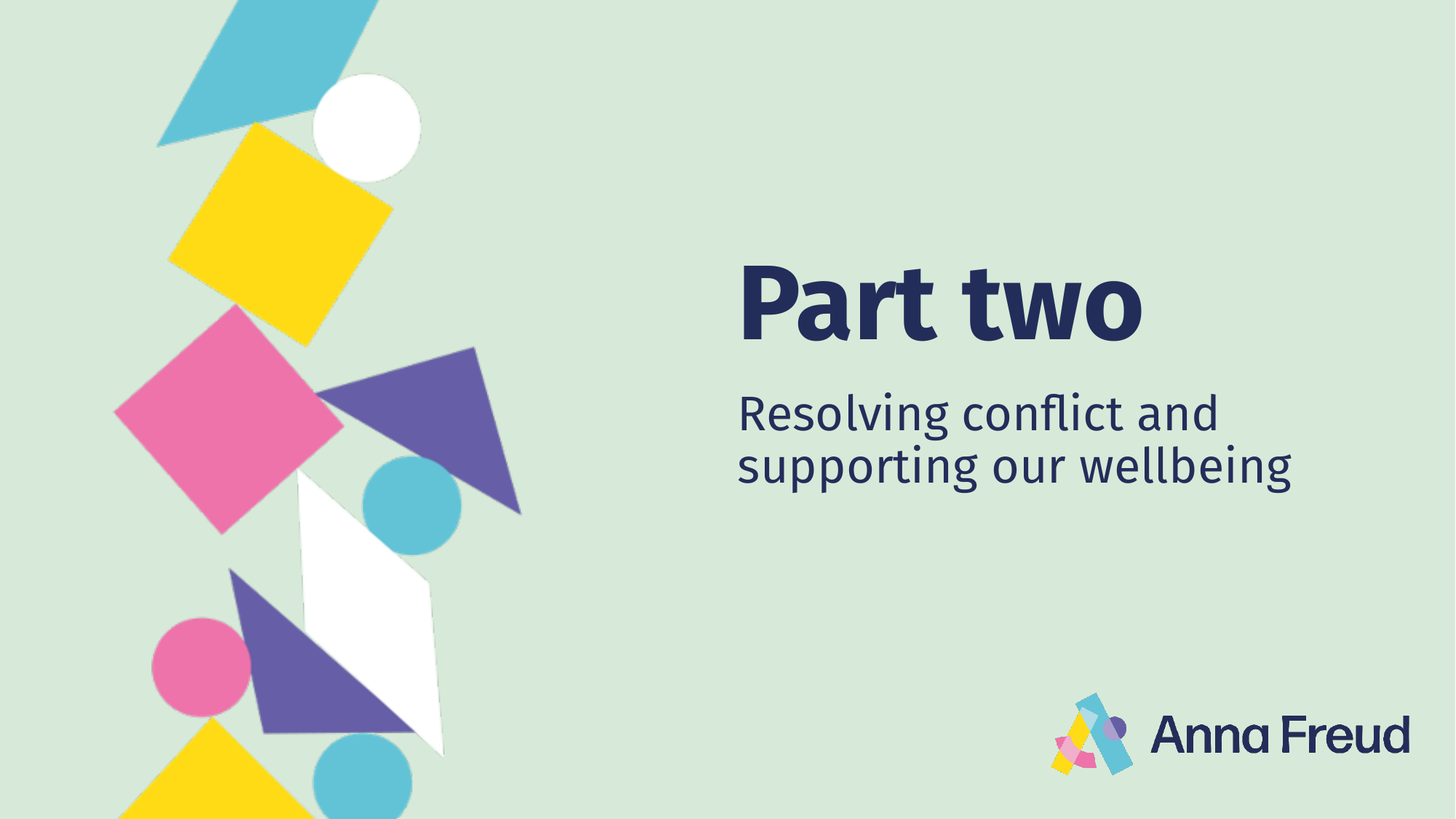

# Part two
Resolving conflict and supporting our wellbeing